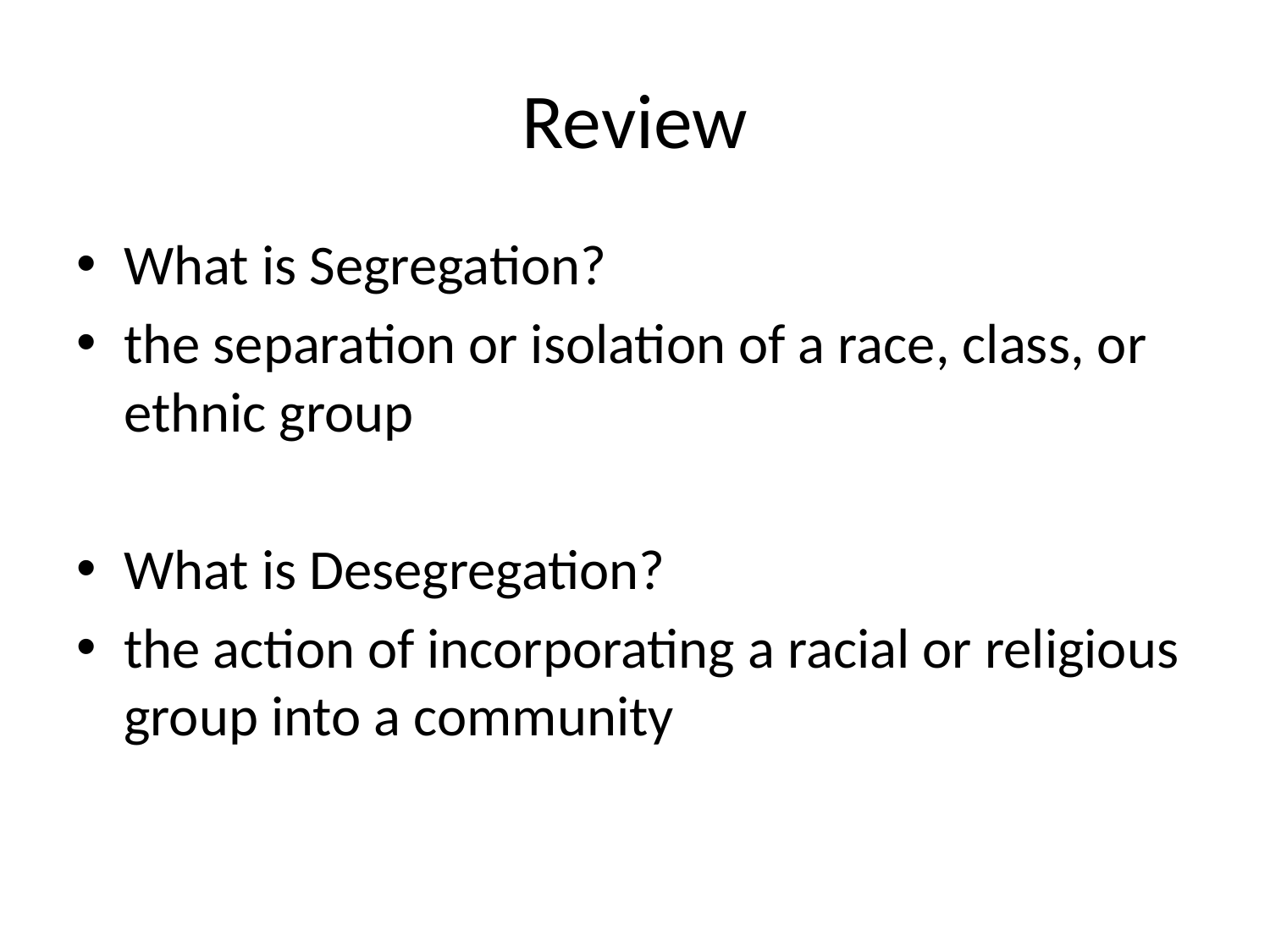

# Review
What is Segregation?
the separation or isolation of a race, class, or ethnic group

What is Desegregation?
the action of incorporating a racial or religious group into a community